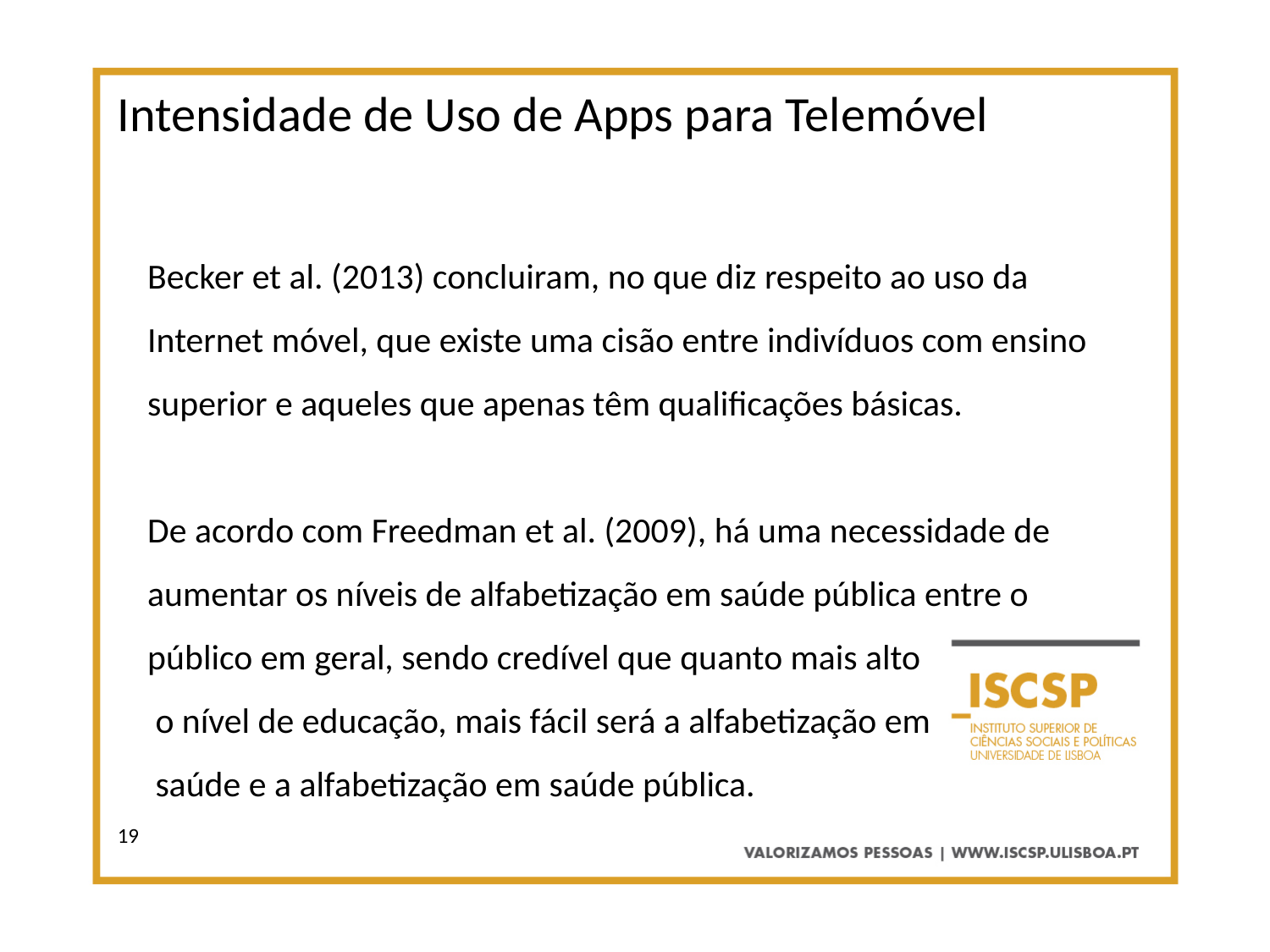

Intensidade de Uso de Apps para Telemóvel
Becker et al. (2013) concluiram, no que diz respeito ao uso da Internet móvel, que existe uma cisão entre indivíduos com ensino superior e aqueles que apenas têm qualificações básicas.

De acordo com Freedman et al. (2009), há uma necessidade de aumentar os níveis de alfabetização em saúde pública entre o público em geral, sendo credível que quanto mais alto
 o nível de educação, mais fácil será a alfabetização em
 saúde e a alfabetização em saúde pública.
19